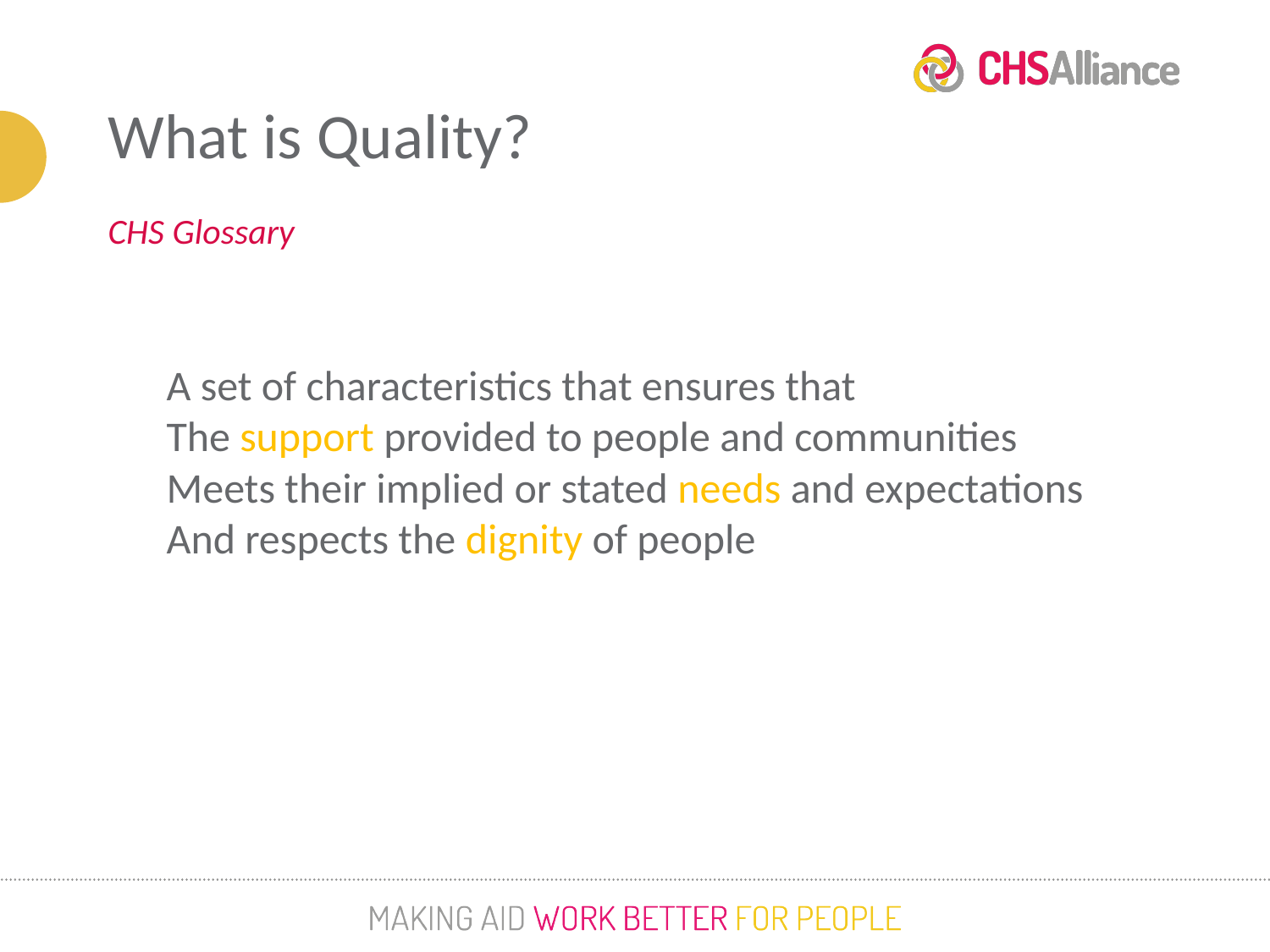

What is Quality?

CHS Glossary
A set of characteristics that ensures that
The support provided to people and communities
Meets their implied or stated needs and expectations
And respects the dignity of people